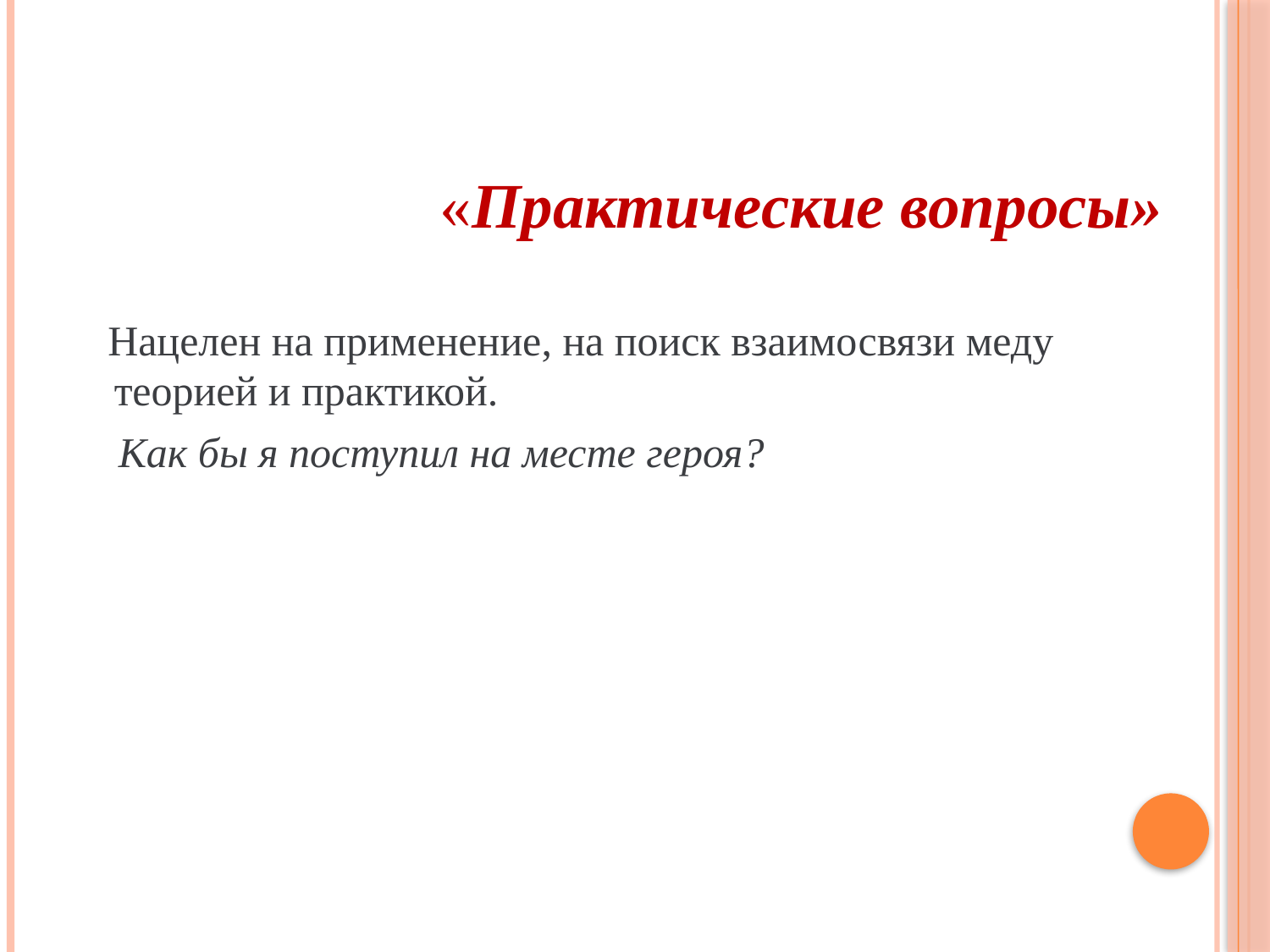

#
                     «Практические вопросы»

   Нацелен на применение, на поиск взаимосвязи меду теорией и практикой.
    Как бы я поступил на месте героя?